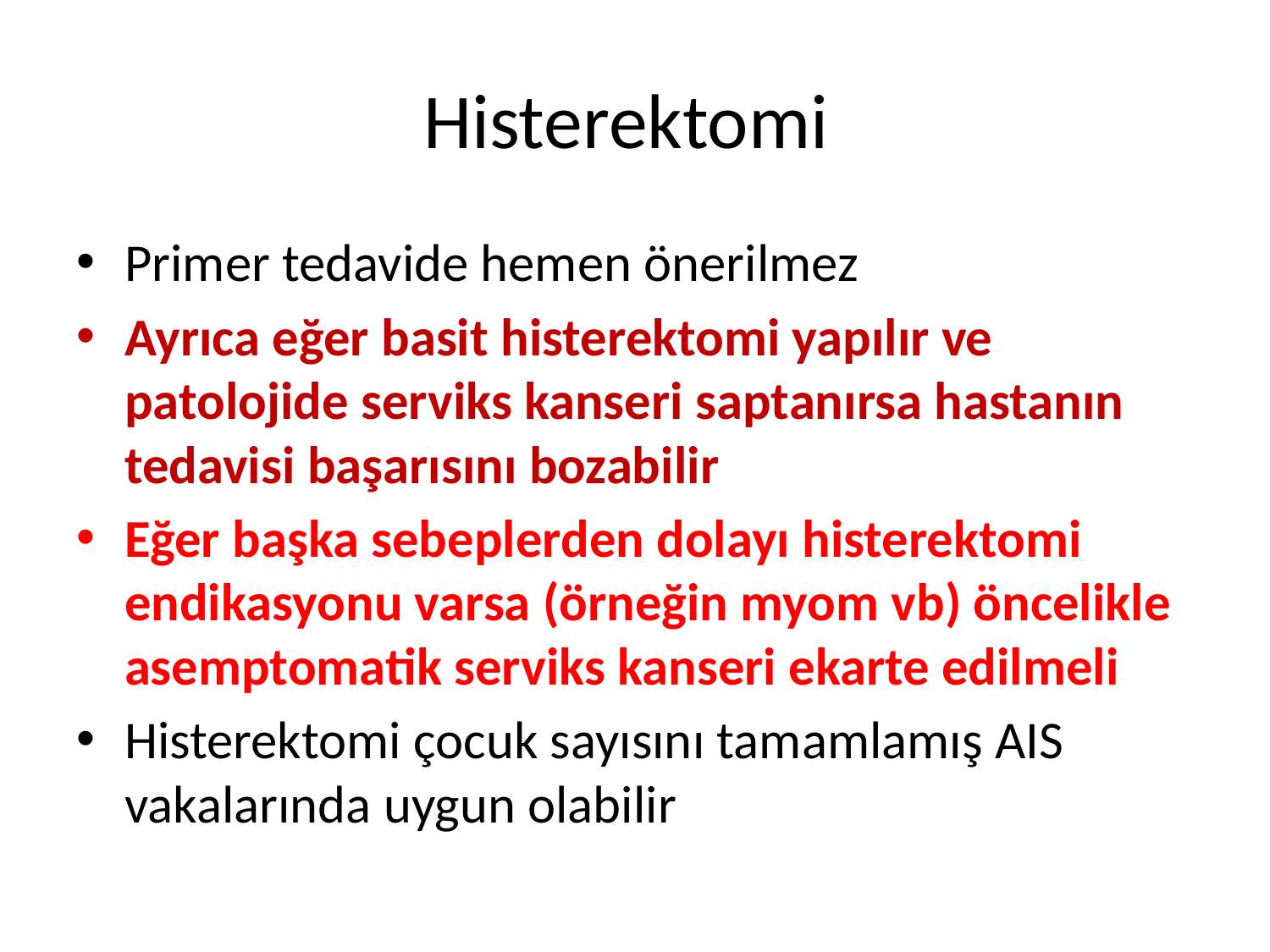

# Histerektomi
Primer tedavide hemen önerilmez
Ayrıca eğer basit histerektomi yapılır ve patolojide serviks kanseri saptanırsa hastanın tedavisi başarısını bozabilir
Eğer başka sebeplerden dolayı histerektomi endikasyonu varsa (örneğin myom vb) öncelikle asemptomatik serviks kanseri ekarte edilmeli
Histerektomi çocuk sayısını tamamlamış AIS vakalarında uygun olabilir